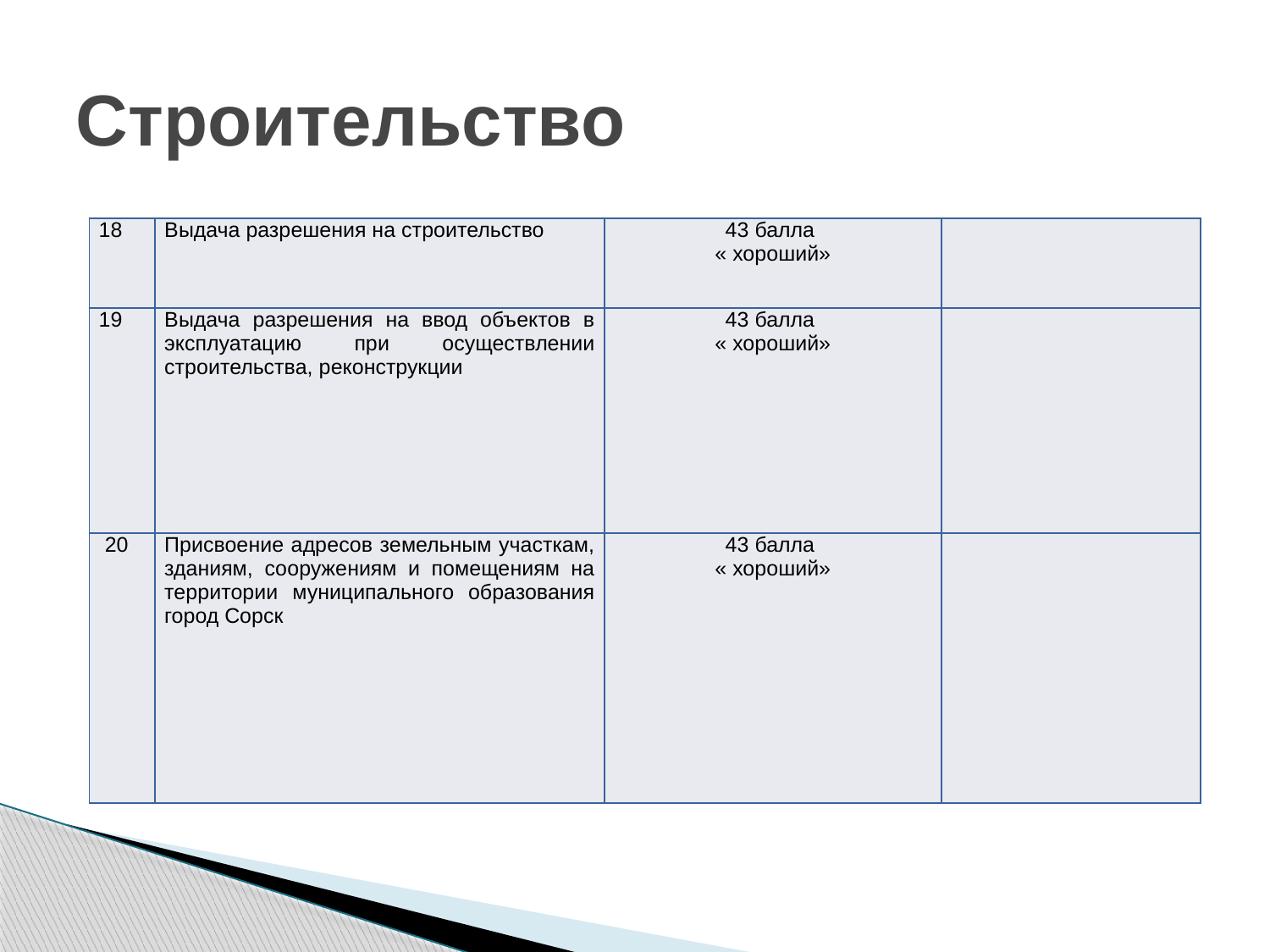

# Строительство
| 18 | Выдача разрешения на строительство | 43 балла « хороший» |  |
| --- | --- | --- | --- |
| 19 | Выдача разрешения на ввод объектов в эксплуатацию при осуществлении строительства, реконструкции | 43 балла « хороший» |  |
| 20 | Присвоение адресов земельным участкам, зданиям, сооружениям и помещениям на территории муниципального образования город Сорск | 43 балла « хороший» |  |